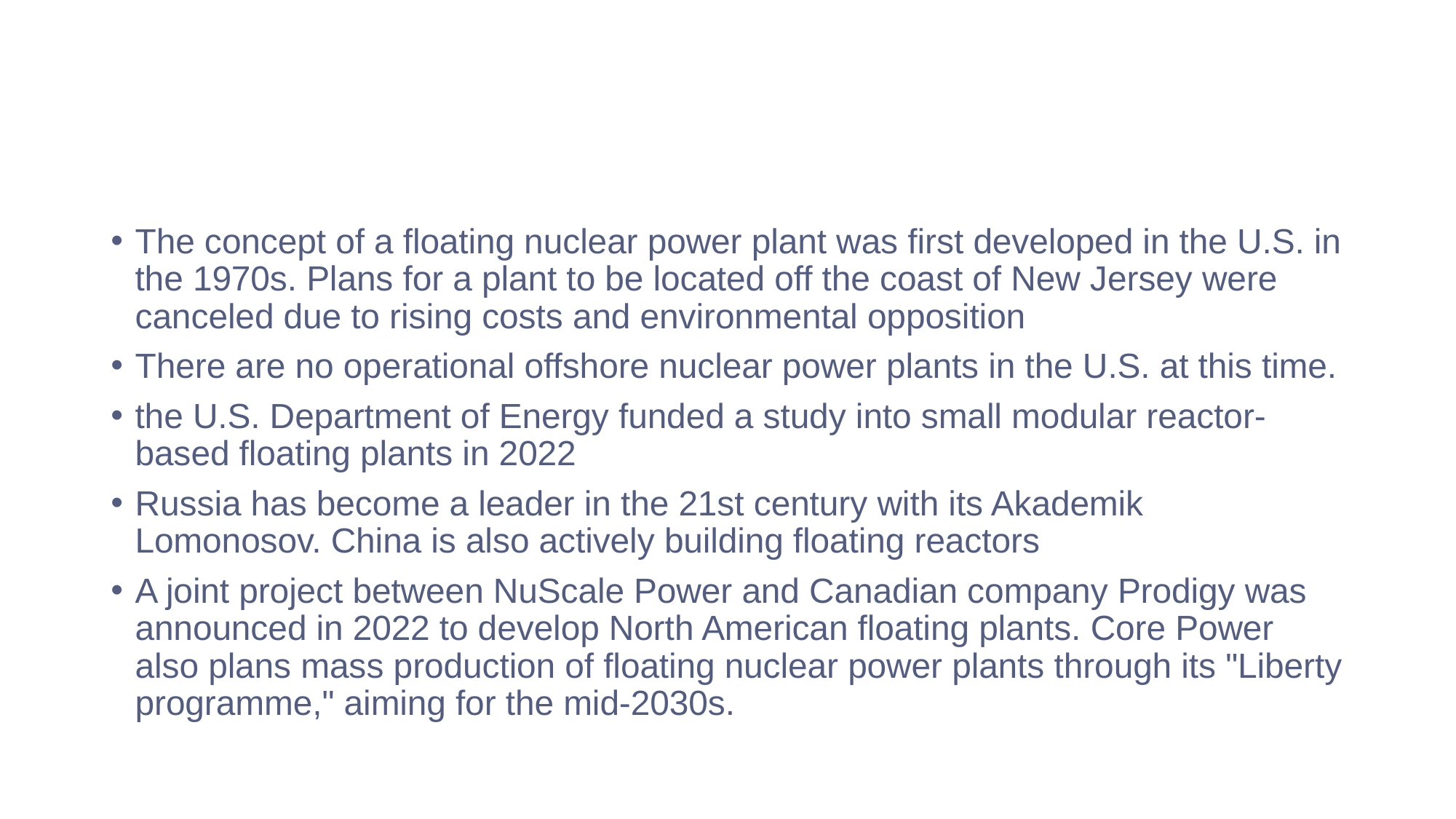

#
The concept of a floating nuclear power plant was first developed in the U.S. in the 1970s. Plans for a plant to be located off the coast of New Jersey were canceled due to rising costs and environmental opposition
There are no operational offshore nuclear power plants in the U.S. at this time.
the U.S. Department of Energy funded a study into small modular reactor-based floating plants in 2022
Russia has become a leader in the 21st century with its Akademik Lomonosov. China is also actively building floating reactors
A joint project between NuScale Power and Canadian company Prodigy was announced in 2022 to develop North American floating plants. Core Power also plans mass production of floating nuclear power plants through its "Liberty programme," aiming for the mid-2030s.